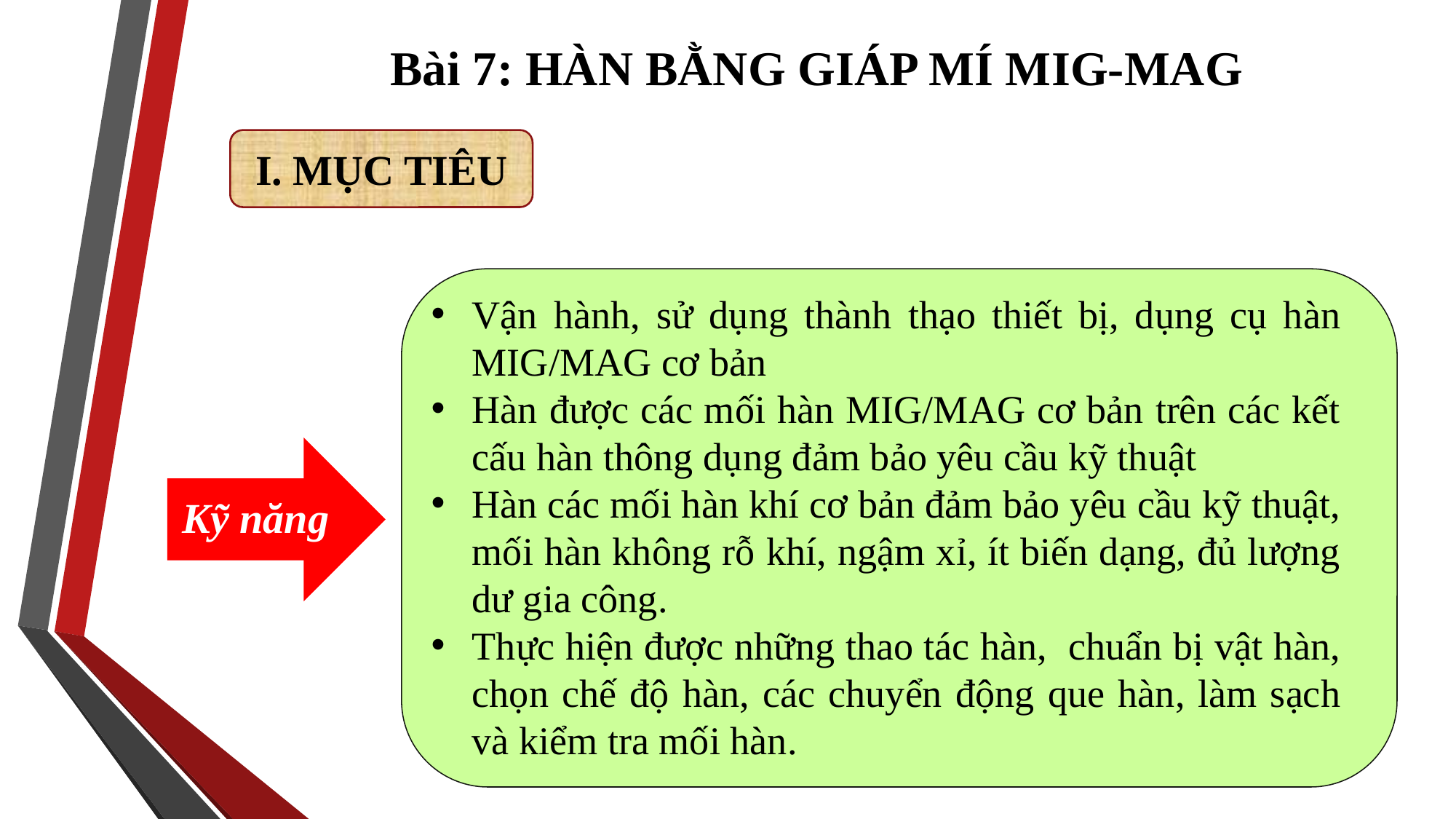

Bài 7: HÀN BẰNG GIÁP MÍ MIG-MAG
I. MỤC TIÊU
Vận hành, sử dụng thành thạo thiết bị, dụng cụ hàn MIG/MAG cơ bản
Hàn được các mối hàn MIG/MAG cơ bản trên các kết cấu hàn thông dụng đảm bảo yêu cầu kỹ thuật
Hàn các mối hàn khí cơ bản đảm bảo yêu cầu kỹ thuật, mối hàn không rỗ khí, ngậm xỉ, ít biến dạng, đủ lượng dư gia công.
Thực hiện được những thao tác hàn,  chuẩn bị vật hàn, chọn chế độ hàn, các chuyển động que hàn, làm sạch và kiểm tra mối hàn.

Kỹ năng